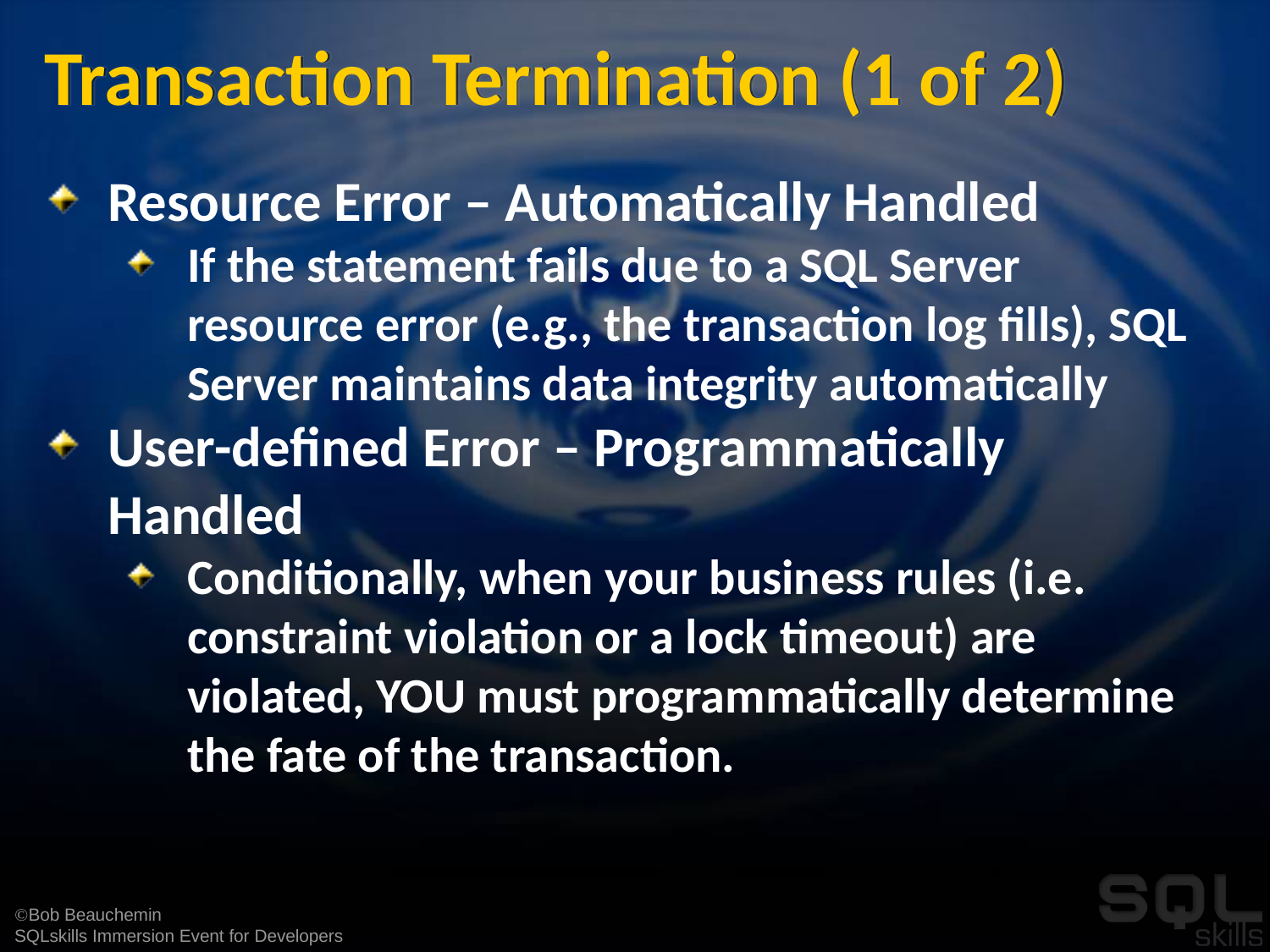

# Transaction Termination (1 of 2)
Resource Error – Automatically Handled
If the statement fails due to a SQL Server resource error (e.g., the transaction log fills), SQL Server maintains data integrity automatically
User-defined Error – Programmatically Handled
Conditionally, when your business rules (i.e. constraint violation or a lock timeout) are violated, YOU must programmatically determine the fate of the transaction.